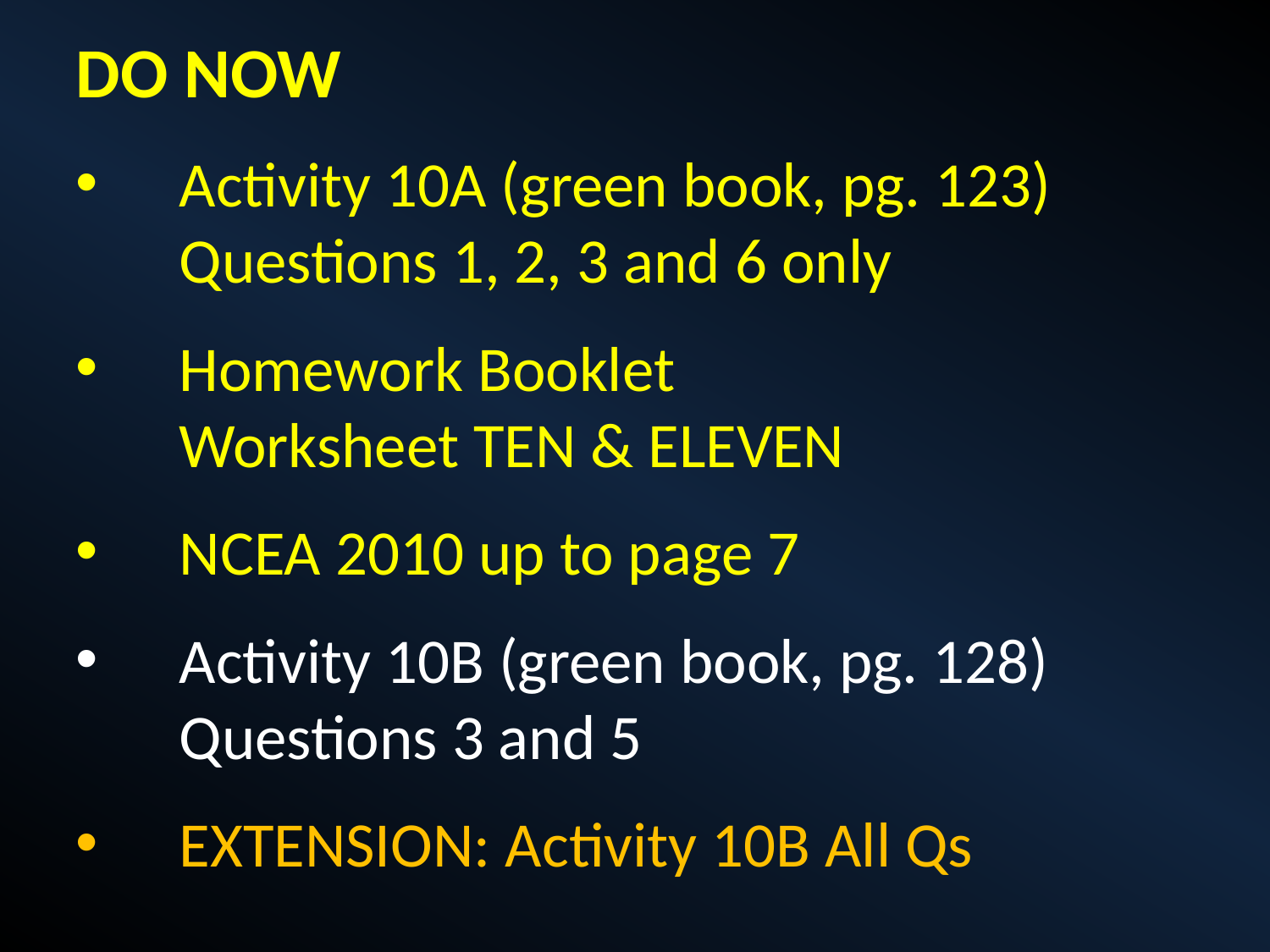

DO NOW
Activity 10A (green book, pg. 123) Questions 1, 2, 3 and 6 only
Homework Booklet                       Worksheet TEN & ELEVEN
NCEA 2010 up to page 7
Activity 10B (green book, pg. 128) Questions 3 and 5
EXTENSION: Activity 10B All Qs